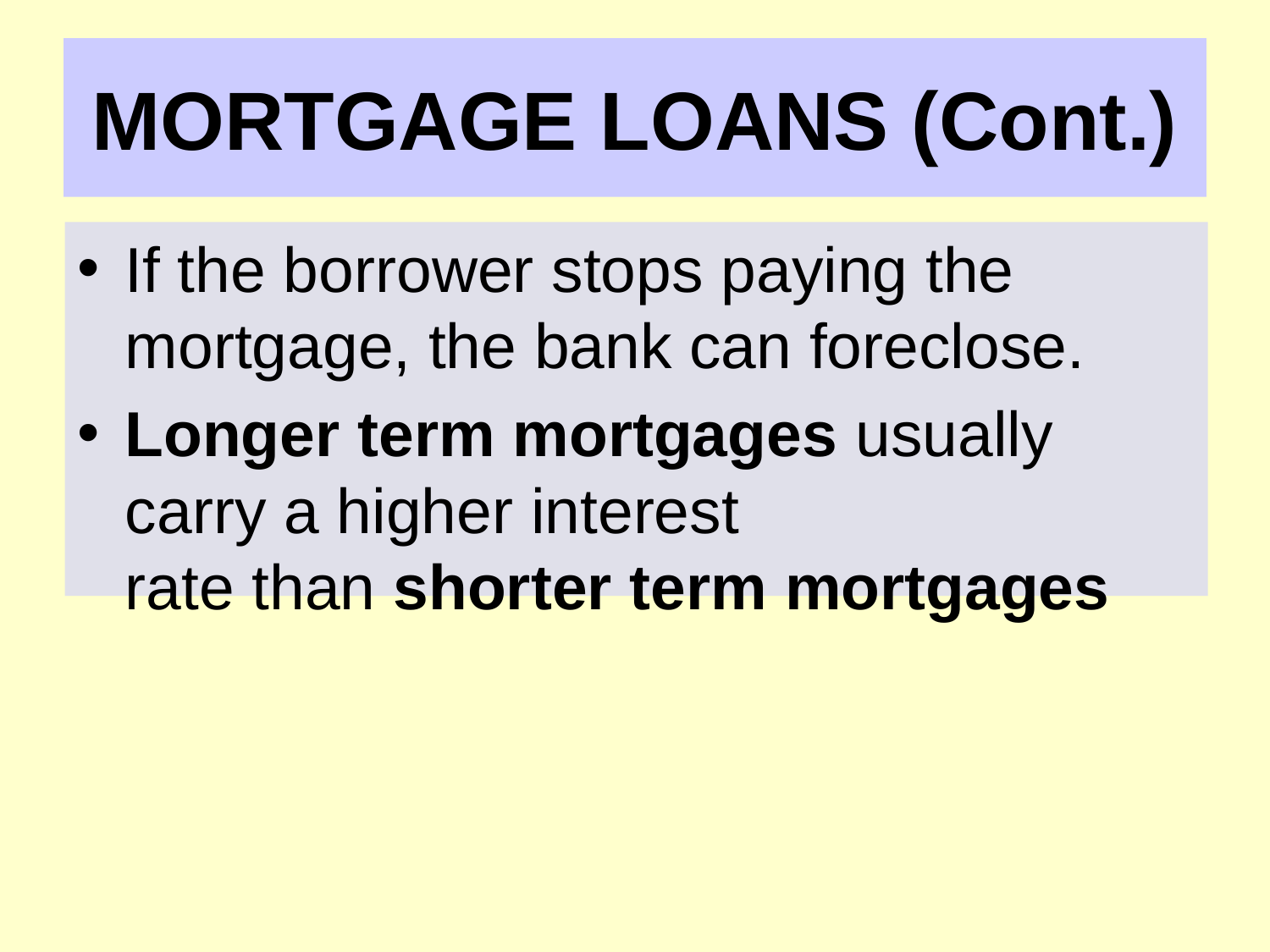

# MORTGAGE LOANS (Cont.)
If the borrower stops paying the mortgage, the bank can foreclose.
Longer term mortgages usually carry a higher interest rate than shorter term mortgages